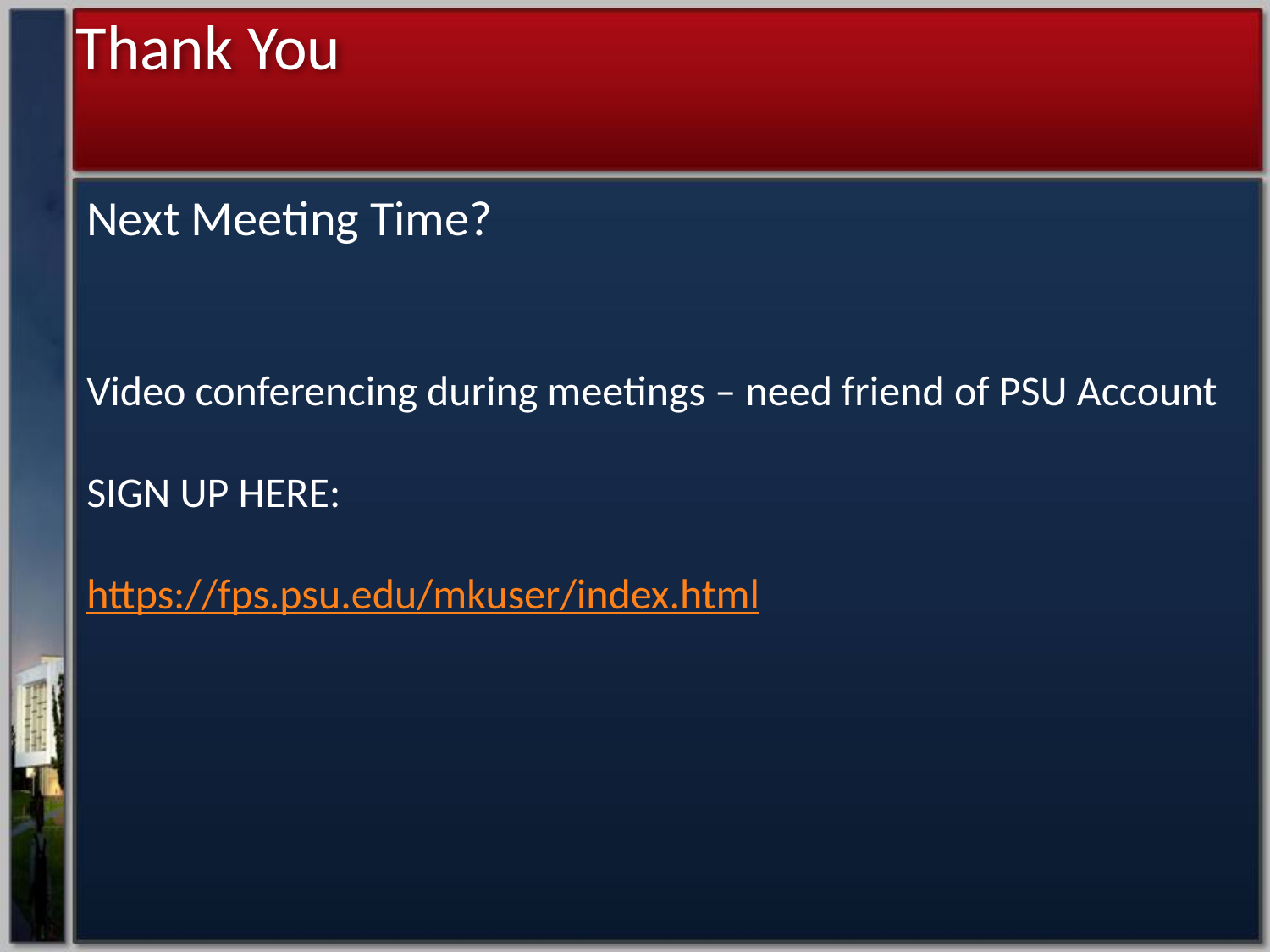

Thank You
Next Meeting Time?

Video conferencing during meetings – need friend of PSU Account

SIGN UP HERE:

https://fps.psu.edu/mkuser/index.html